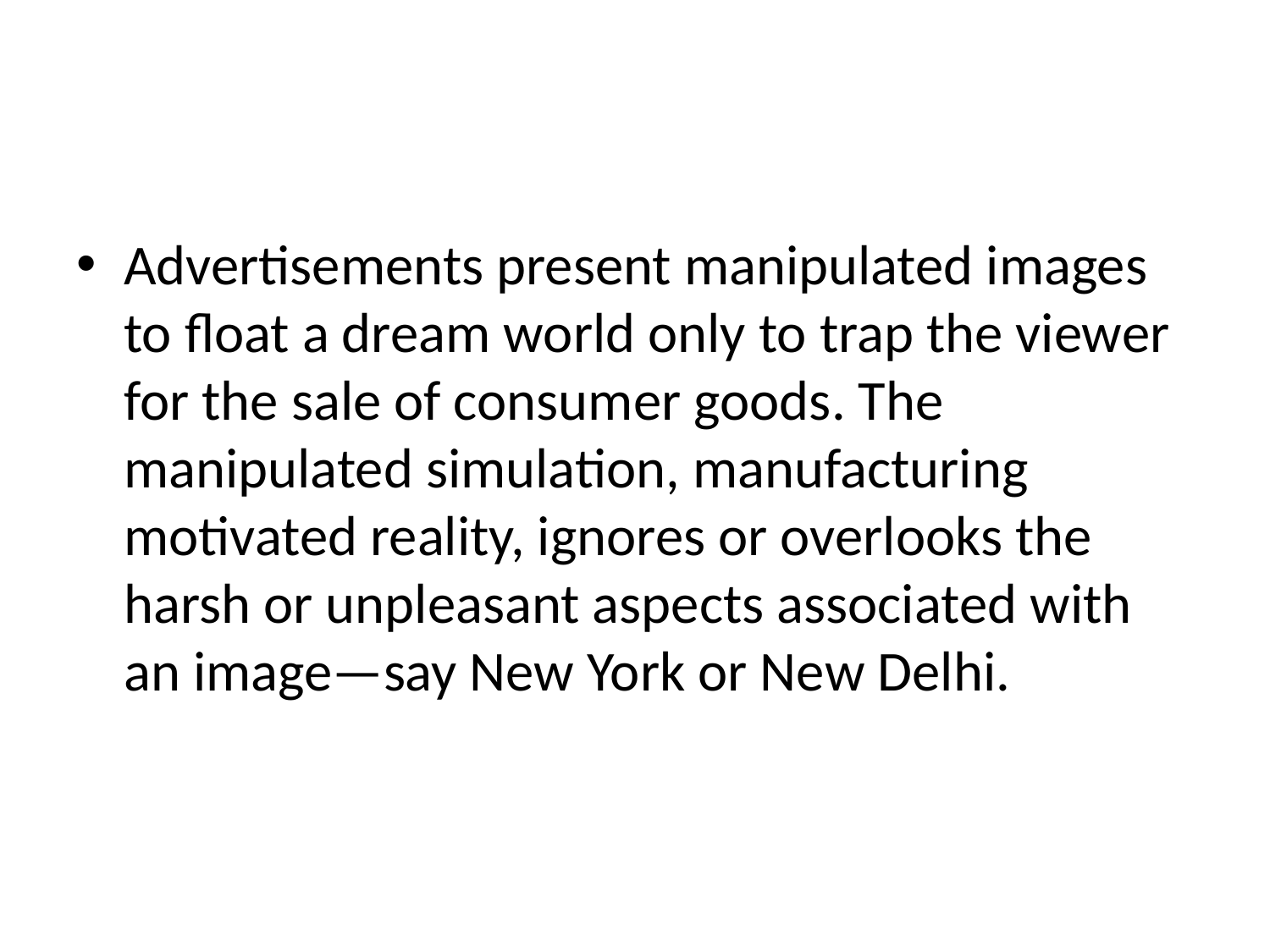

#
Advertisements present manipulated images to float a dream world only to trap the viewer for the sale of consumer goods. The manipulated simulation, manufacturing motivated reality, ignores or overlooks the harsh or unpleasant aspects associated with an image—say New York or New Delhi.